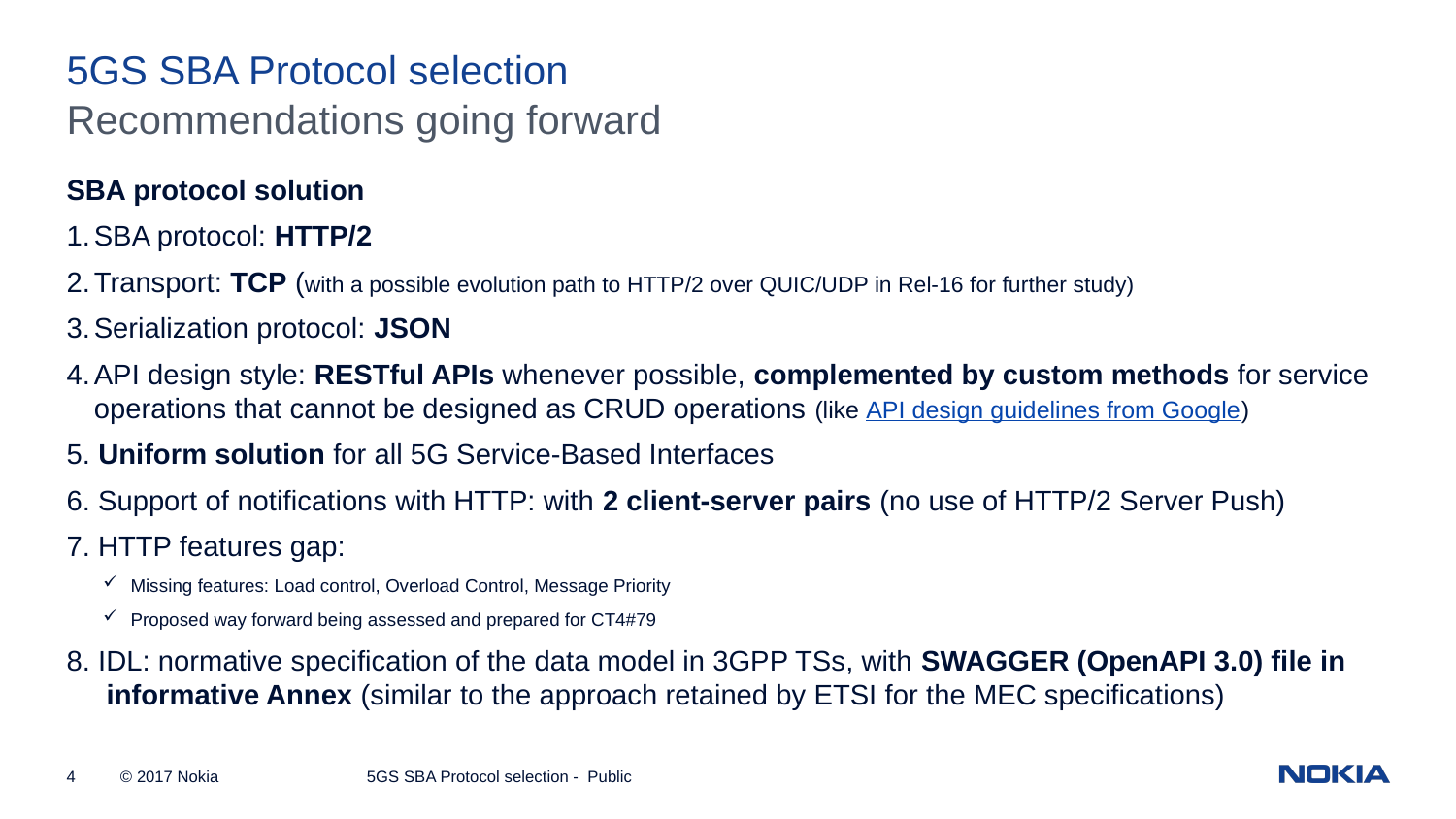

5GS SBA Protocol selection
Recommendations going forward
SBA protocol solution
SBA protocol: HTTP/2
Transport: TCP (with a possible evolution path to HTTP/2 over QUIC/UDP in Rel-16 for further study)
Serialization protocol: JSON
API design style: RESTful APIs whenever possible, complemented by custom methods for service operations that cannot be designed as CRUD operations (like API design guidelines from Google)
5. Uniform solution for all 5G Service-Based Interfaces
6. Support of notifications with HTTP: with 2 client-server pairs (no use of HTTP/2 Server Push)
7. HTTP features gap:
Missing features: Load control, Overload Control, Message Priority
Proposed way forward being assessed and prepared for CT4#79
8. IDL: normative specification of the data model in 3GPP TSs, with SWAGGER (OpenAPI 3.0) file in
     informative Annex (similar to the approach retained by ETSI for the MEC specifications)

5GS SBA Protocol selection -  Public